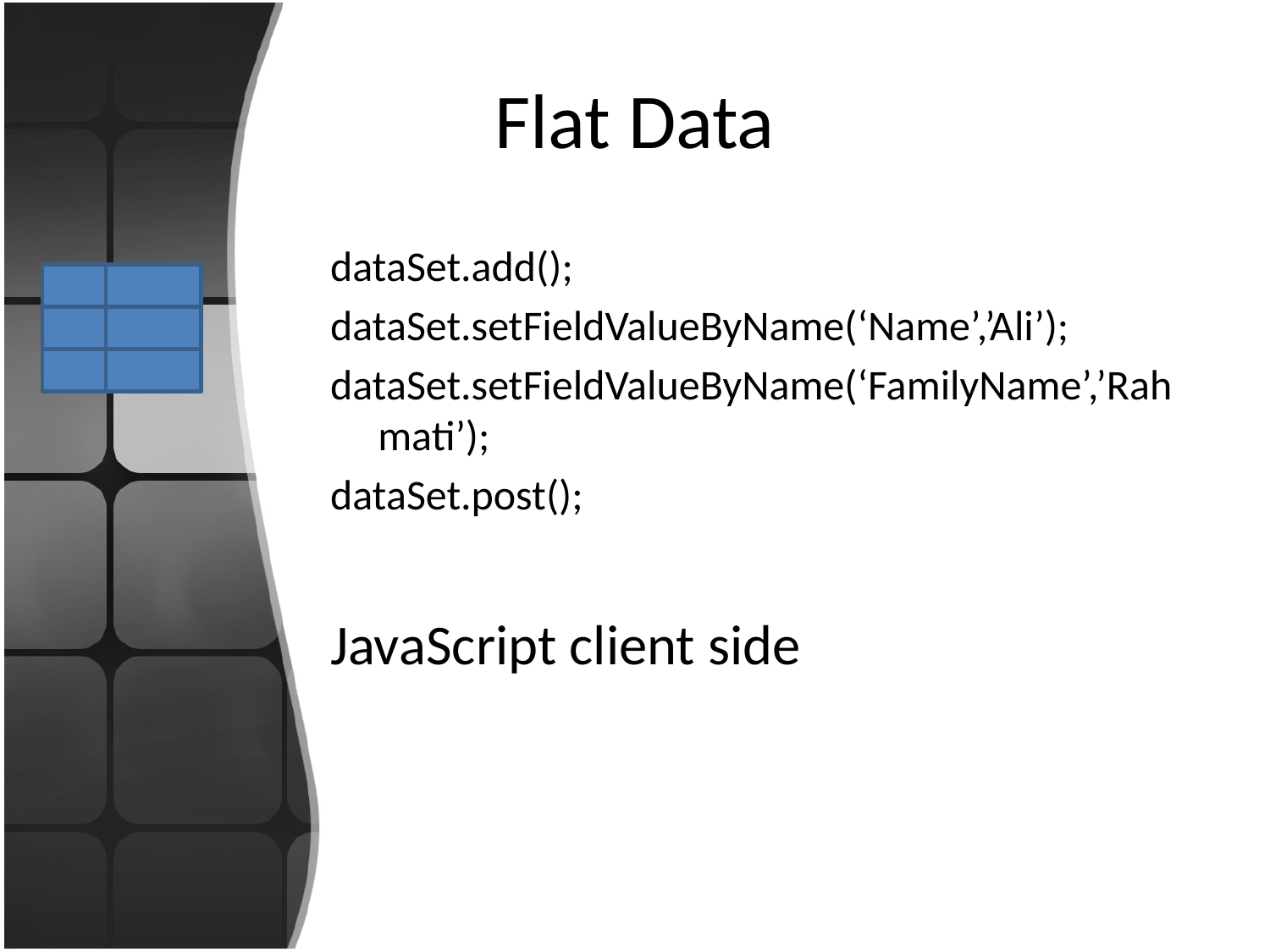

# Flat Data
dataSet.add();
dataSet.setFieldValueByName(‘Name’,’Ali’);
dataSet.setFieldValueByName(‘FamilyName’,’Rahmati’);
dataSet.post();

JavaScript client side